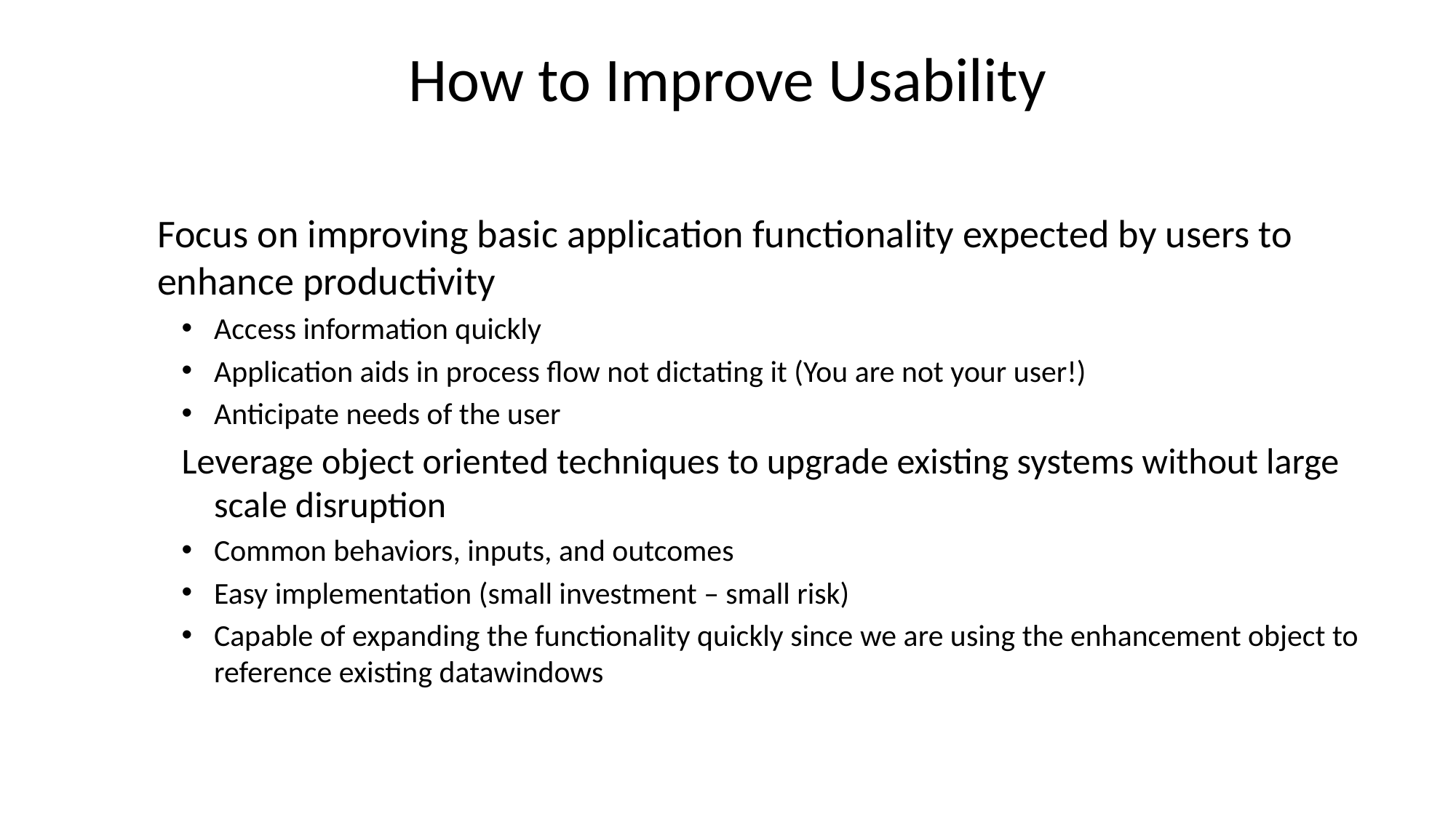

# How to Improve Usability
	Focus on improving basic application functionality expected by users to enhance productivity
Access information quickly
Application aids in process flow not dictating it (You are not your user!)
Anticipate needs of the user
Leverage object oriented techniques to upgrade existing systems without large scale disruption
Common behaviors, inputs, and outcomes
Easy implementation (small investment – small risk)
Capable of expanding the functionality quickly since we are using the enhancement object to reference existing datawindows